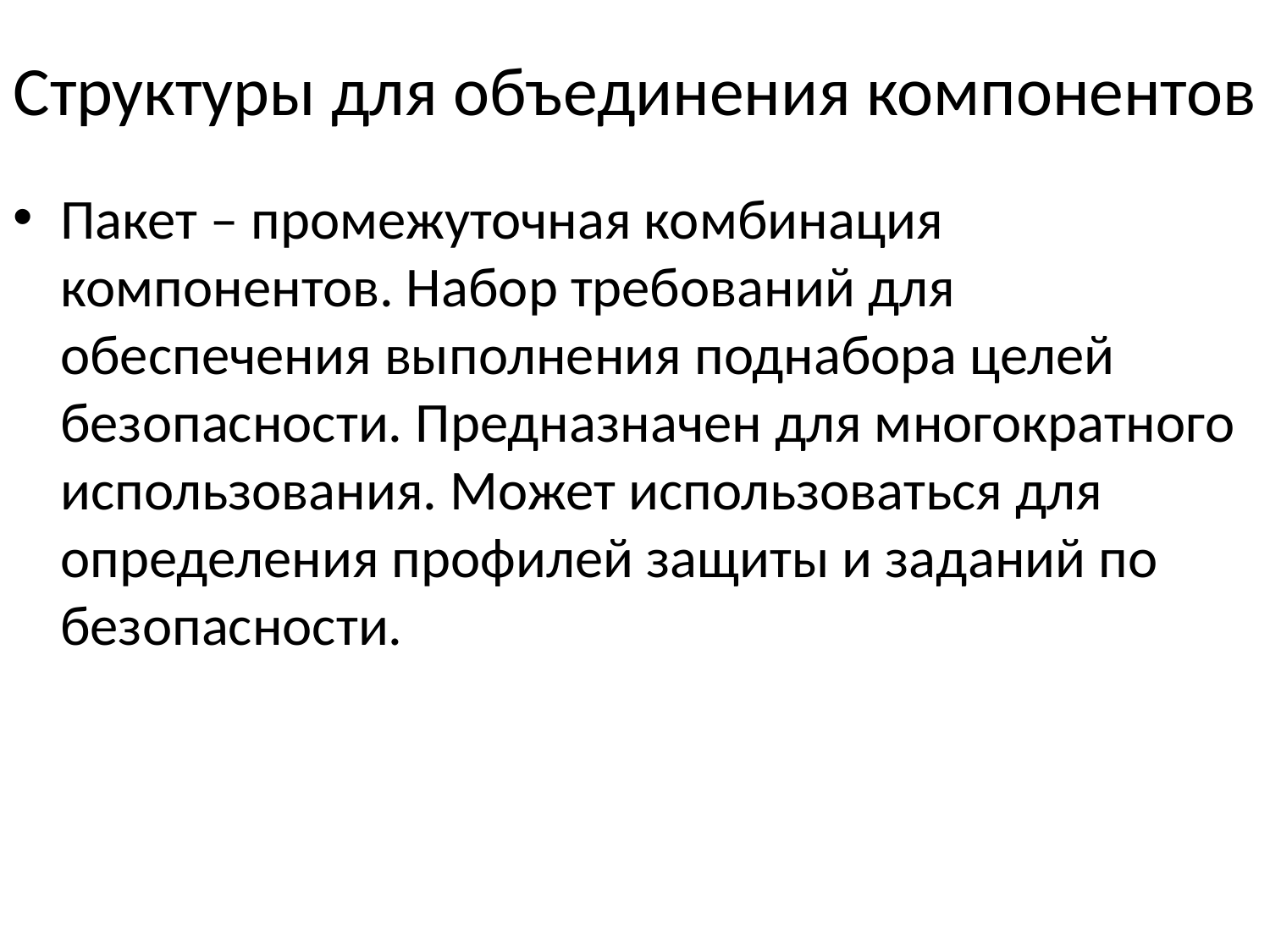

# Структуры для объединения компонентов
Пакет – промежуточная комбинация компонентов. Набор требований для обеспечения выполнения поднабора целей безопасности. Предназначен для многократного использования. Может использоваться для определения профилей защиты и заданий по безопасности.